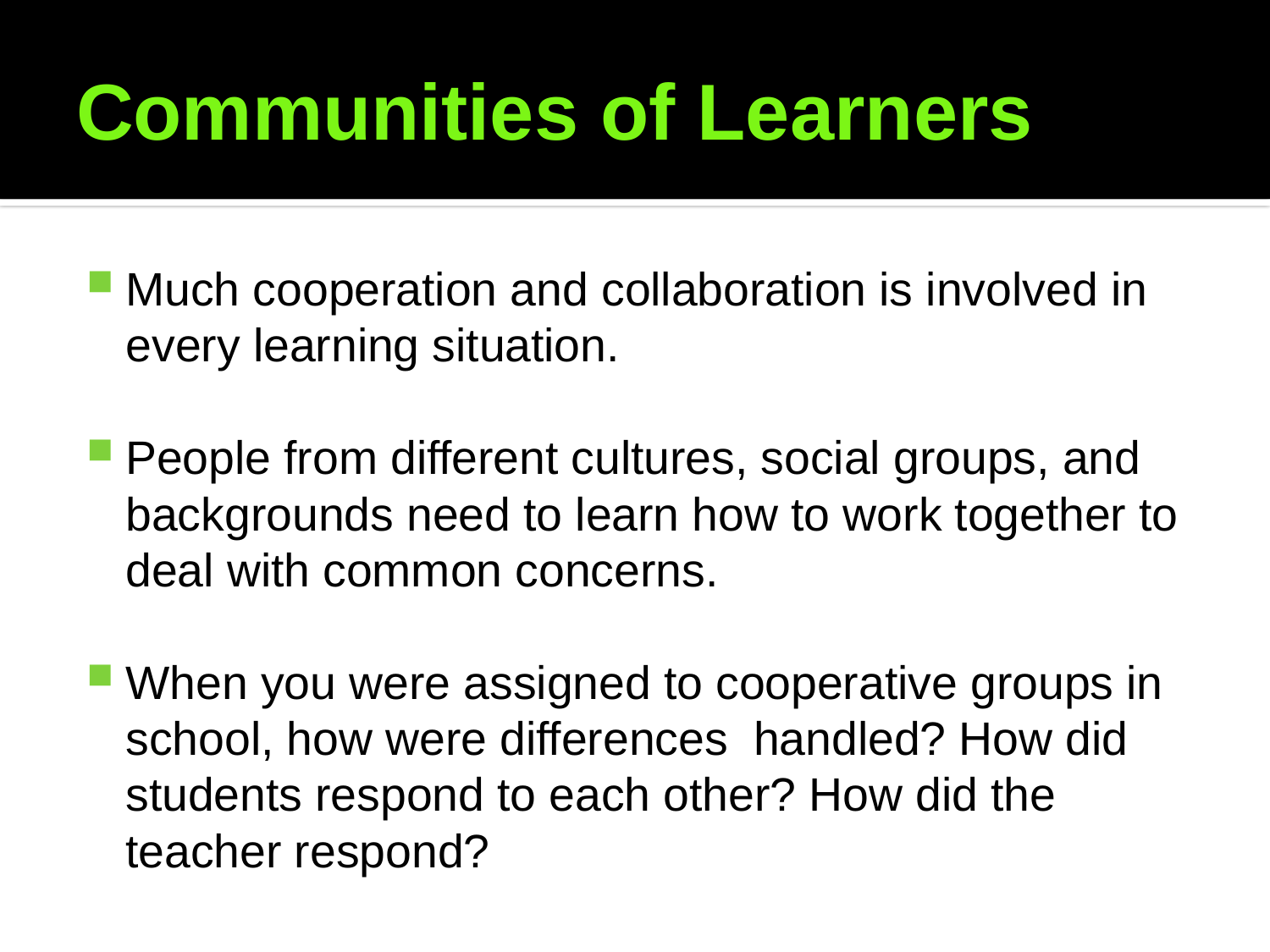

# Communities of Learners
Much cooperation and collaboration is involved in every learning situation.

People from different cultures, social groups, and backgrounds need to learn how to work together to deal with common concerns.

When you were assigned to cooperative groups in school, how were differences  handled? How did students respond to each other? How did the teacher respond?